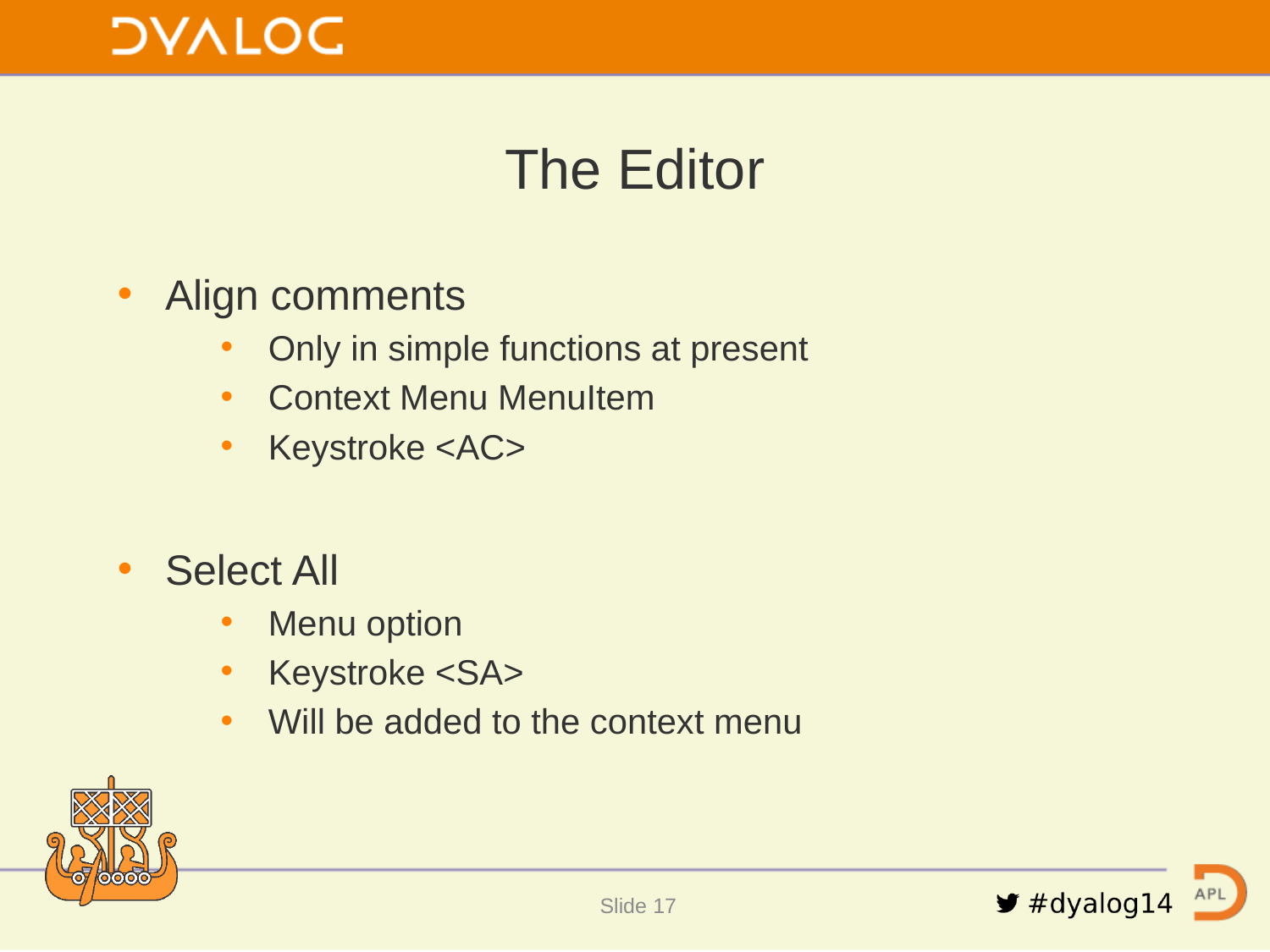

The Editor

Align comments
Only in simple functions at present
Context Menu MenuItem
Keystroke <AC>

Select All
Menu option
Keystroke <SA>
Will be added to the context menu
Slide 17